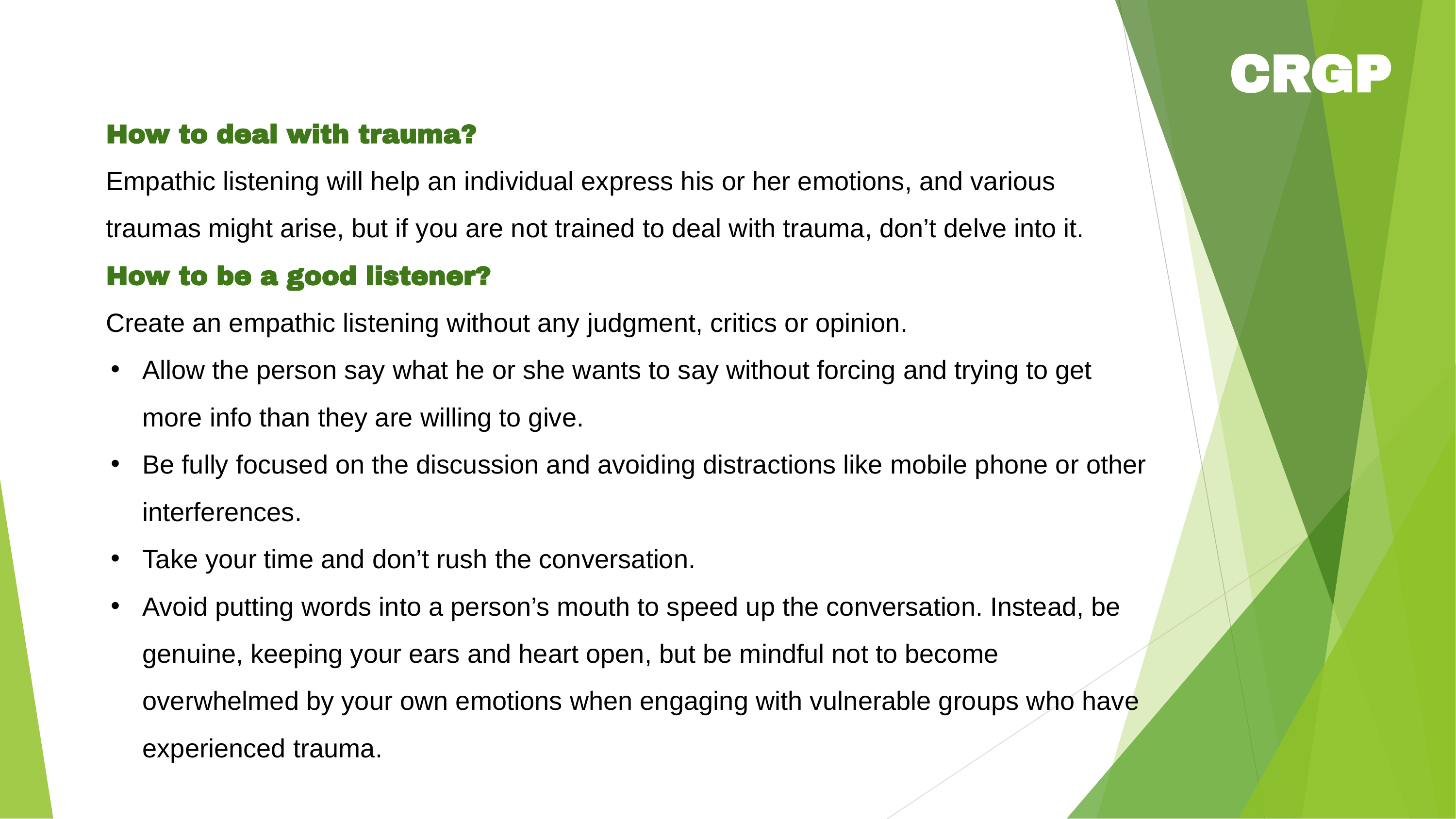

CRGP
How to deal with trauma?
Empathic listening will help an individual express his or her emotions, and various traumas might arise, but if you are not trained to deal with trauma, don’t delve into it.
How to be a good listener?
Create an empathic listening without any judgment, critics or opinion.
Allow the person say what he or she wants to say without forcing and trying to get more info than they are willing to give.
Be fully focused on the discussion and avoiding distractions like mobile phone or other interferences.
Take your time and don’t rush the conversation.
Avoid putting words into a person’s mouth to speed up the conversation. Instead, be genuine, keeping your ears and heart open, but be mindful not to become overwhelmed by your own emotions when engaging with vulnerable groups who have experienced trauma.